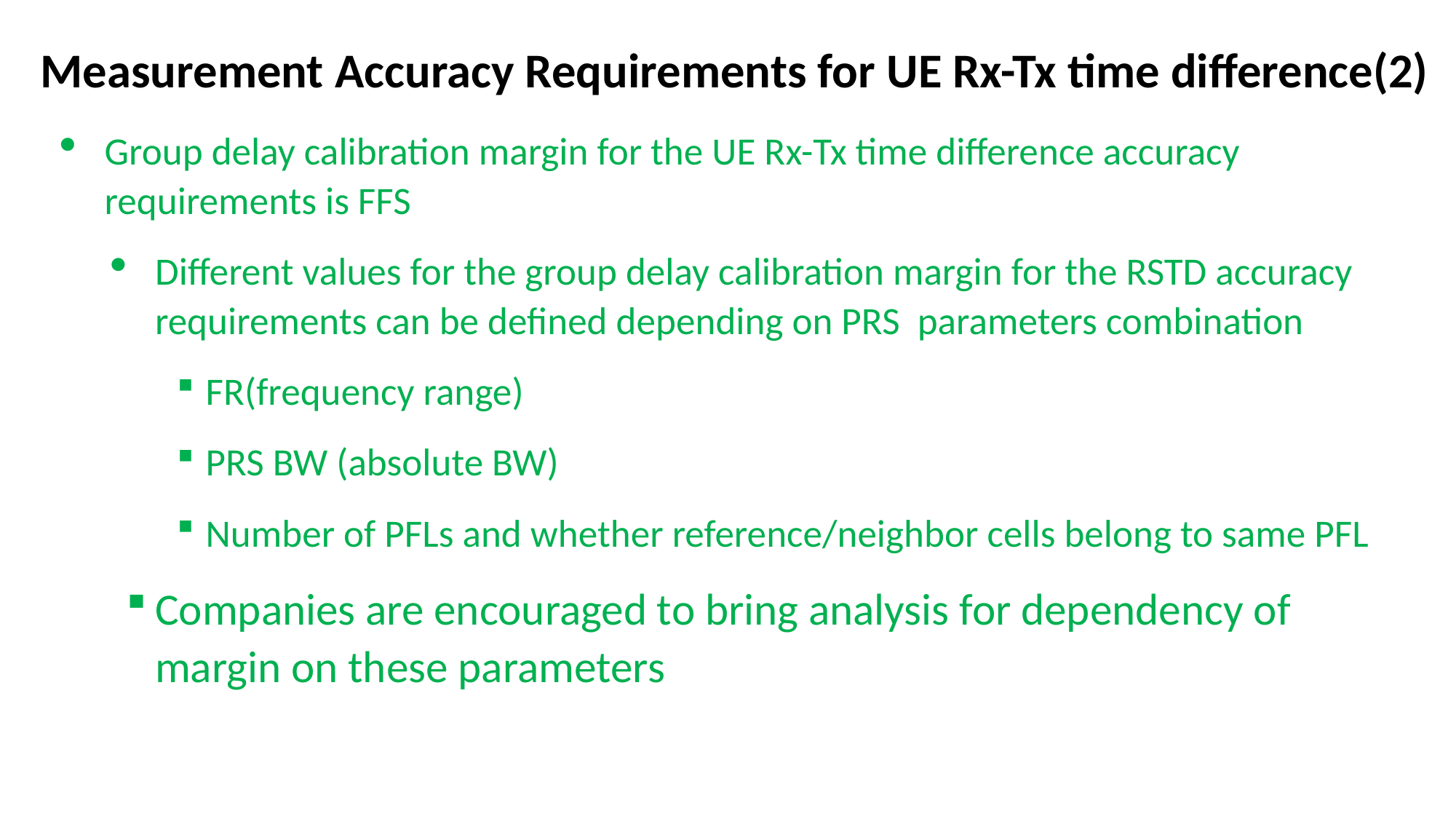

# Measurement Accuracy Requirements for UE Rx-Tx time difference(2)
Group delay calibration margin for the UE Rx-Tx time difference accuracy requirements is FFS
Different values for the group delay calibration margin for the RSTD accuracy requirements can be defined depending on PRS  parameters combination
FR(frequency range)
PRS BW (absolute BW)
Number of PFLs and whether reference/neighbor cells belong to same PFL
Companies are encouraged to bring analysis for dependency of margin on these parameters